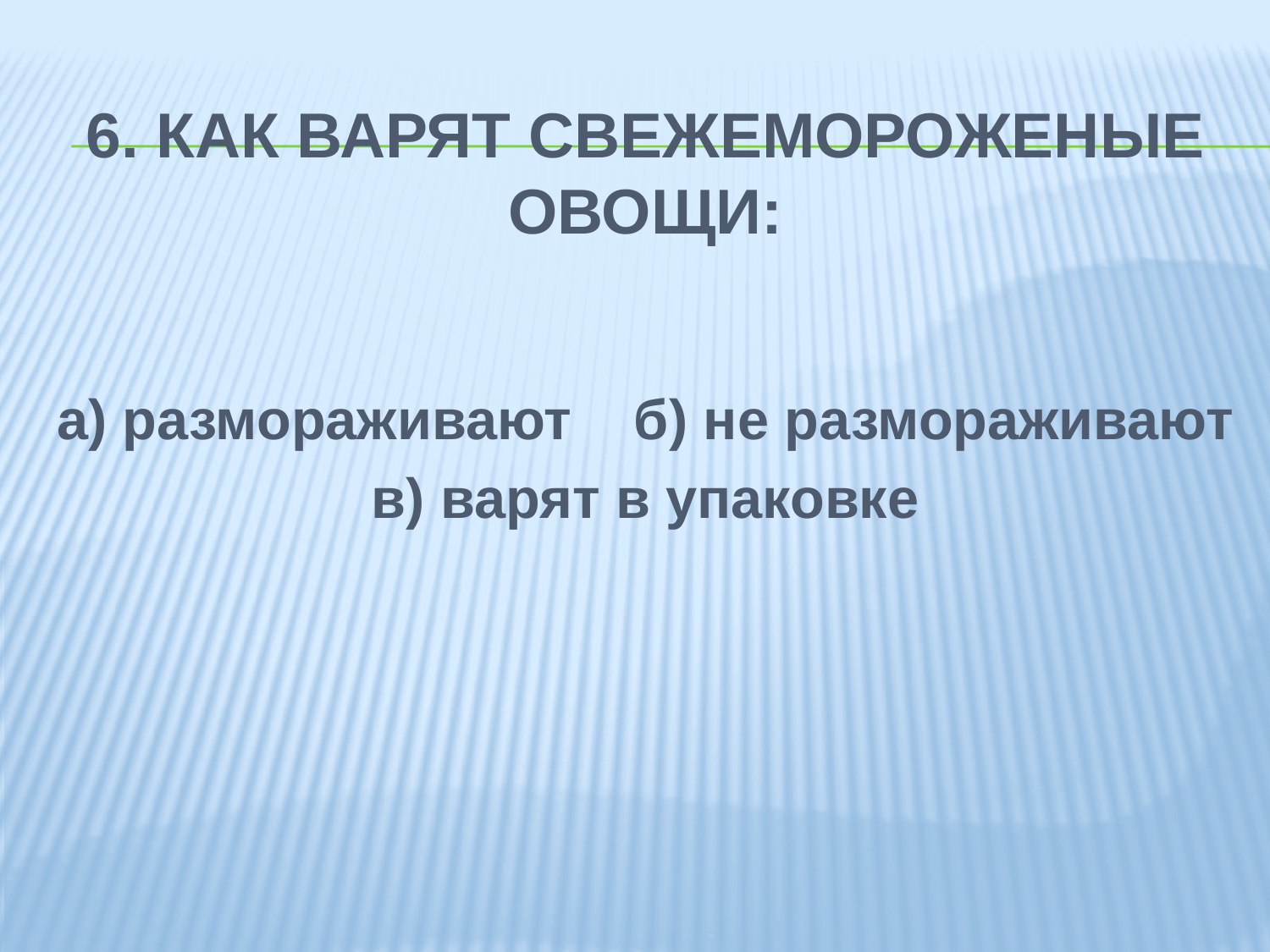

# 6. Как варят свежемороженые овощи:
а) размораживают    б) не размораживают
в) варят в упаковке